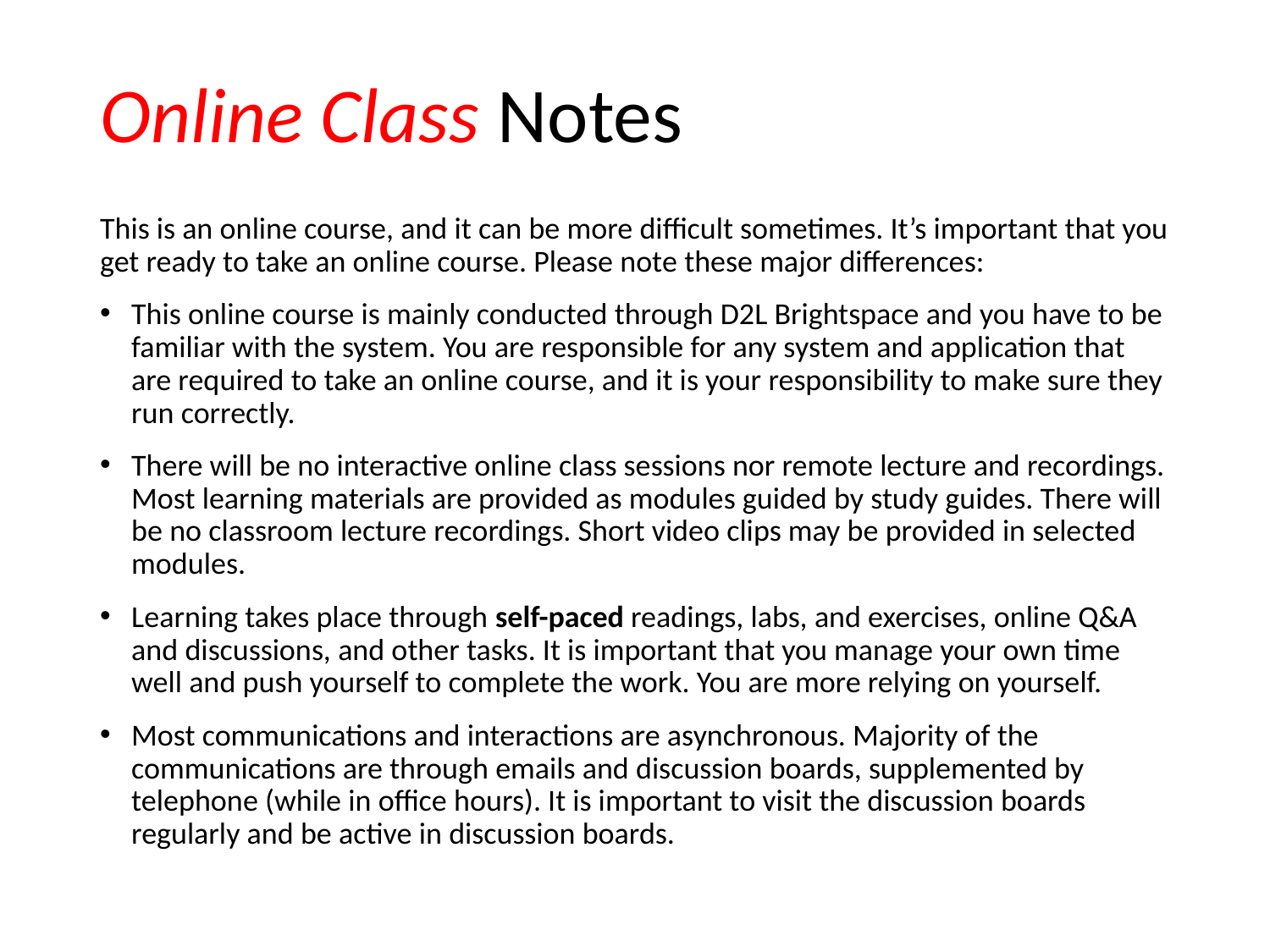

# Online Class Notes
This is an online course, and it can be more difficult sometimes. It’s important that you get ready to take an online course. Please note these major differences:
This online course is mainly conducted through D2L Brightspace and you have to be familiar with the system. You are responsible for any system and application that are required to take an online course, and it is your responsibility to make sure they run correctly.
There will be no interactive online class sessions nor remote lecture and recordings. Most learning materials are provided as modules guided by study guides. There will be no classroom lecture recordings. Short video clips may be provided in selected modules.
Learning takes place through self-paced readings, labs, and exercises, online Q&A and discussions, and other tasks. It is important that you manage your own time well and push yourself to complete the work. You are more relying on yourself.
Most communications and interactions are asynchronous. Majority of the communications are through emails and discussion boards, supplemented by telephone (while in office hours). It is important to visit the discussion boards regularly and be active in discussion boards.